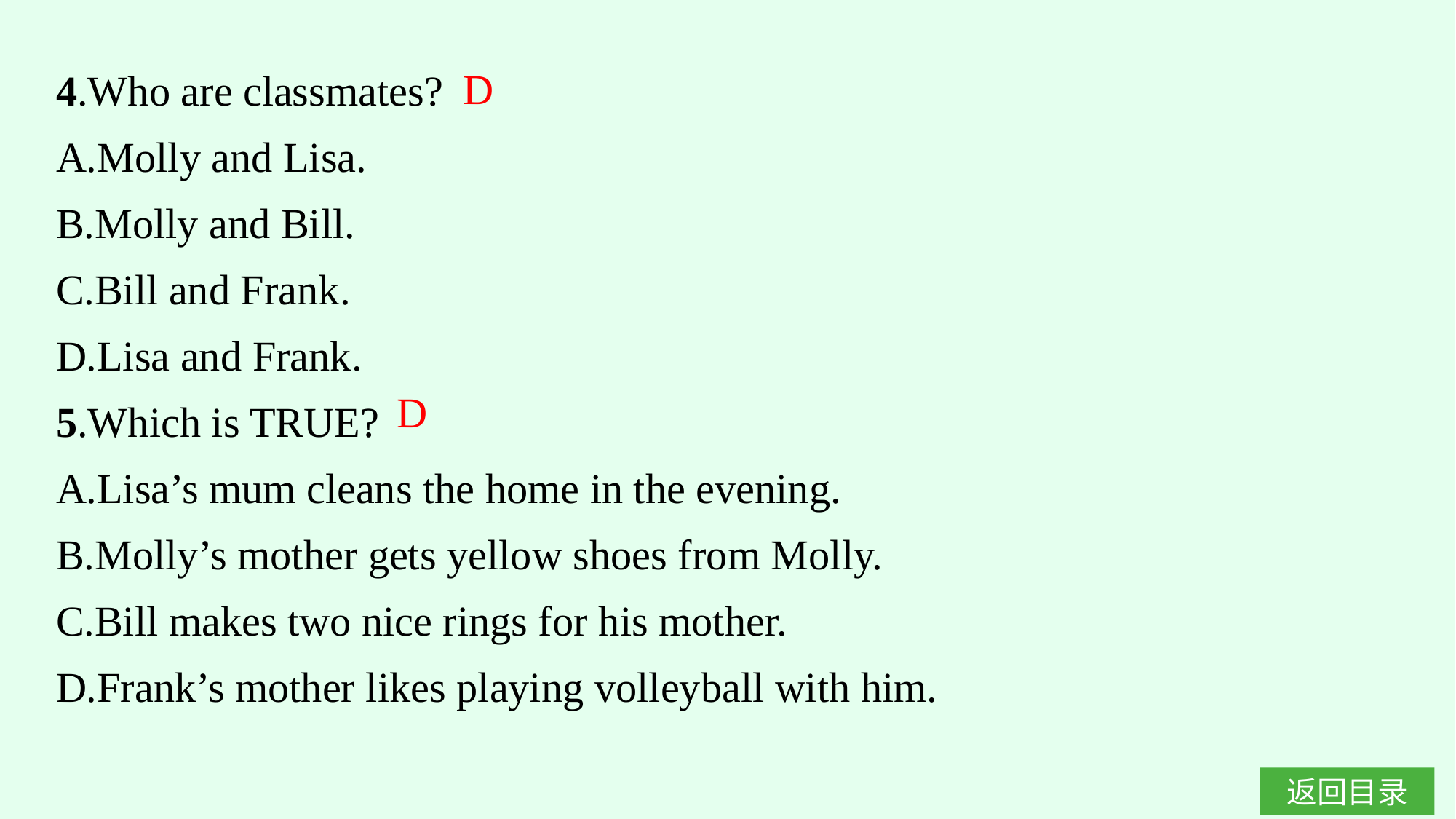

4.Who are classmates?
A.Molly and Lisa.
B.Molly and Bill.
C.Bill and Frank.
D.Lisa and Frank.
5.Which is TRUE?
A.Lisa’s mum cleans the home in the evening.
B.Molly’s mother gets yellow shoes from Molly.
C.Bill makes two nice rings for his mother.
D.Frank’s mother likes playing volleyball with him.
D
D